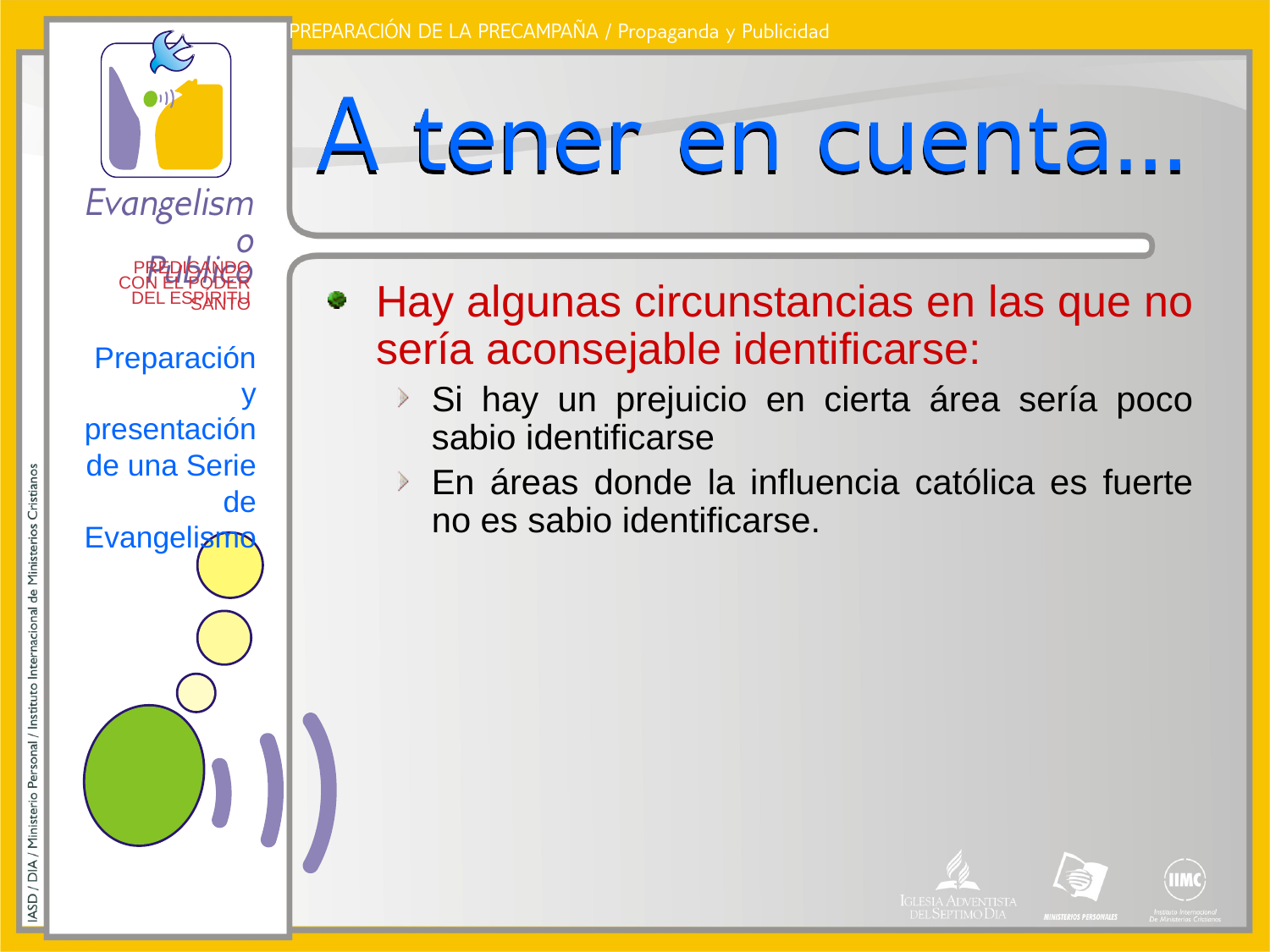

PREPARACIÓN DE LA PRECAMPAÑA / Propaganda y Publicidad
# A tener en cuenta…
Hay algunas circunstancias en las que no sería aconsejable identificarse:
Si hay un prejuicio en cierta área sería poco sabio identificarse
En áreas donde la influencia católica es fuerte no es sabio identificarse.